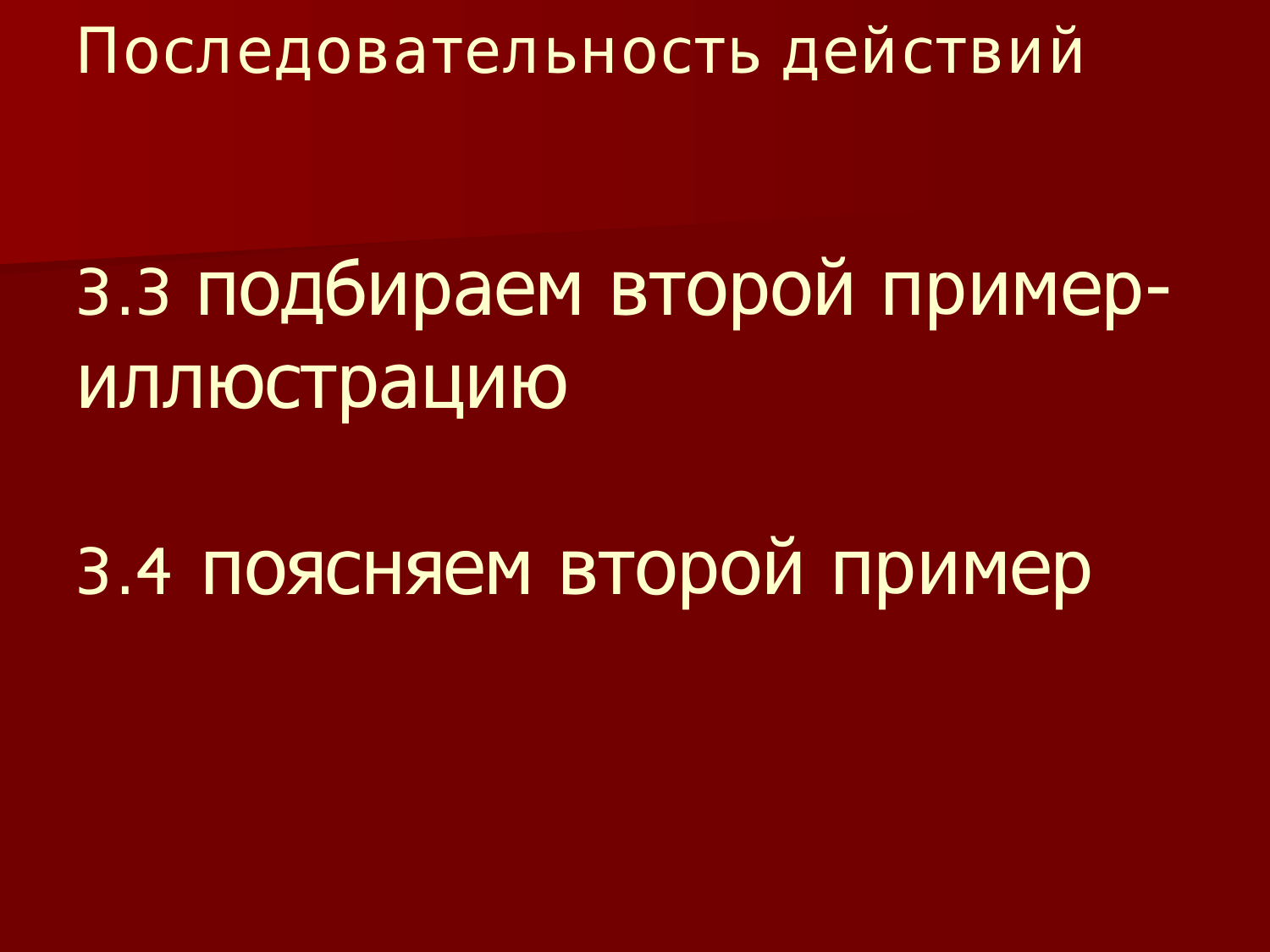

# Последовательность действий 3.3 подбираем второй пример-иллюстрацию 3.4 поясняем второй пример